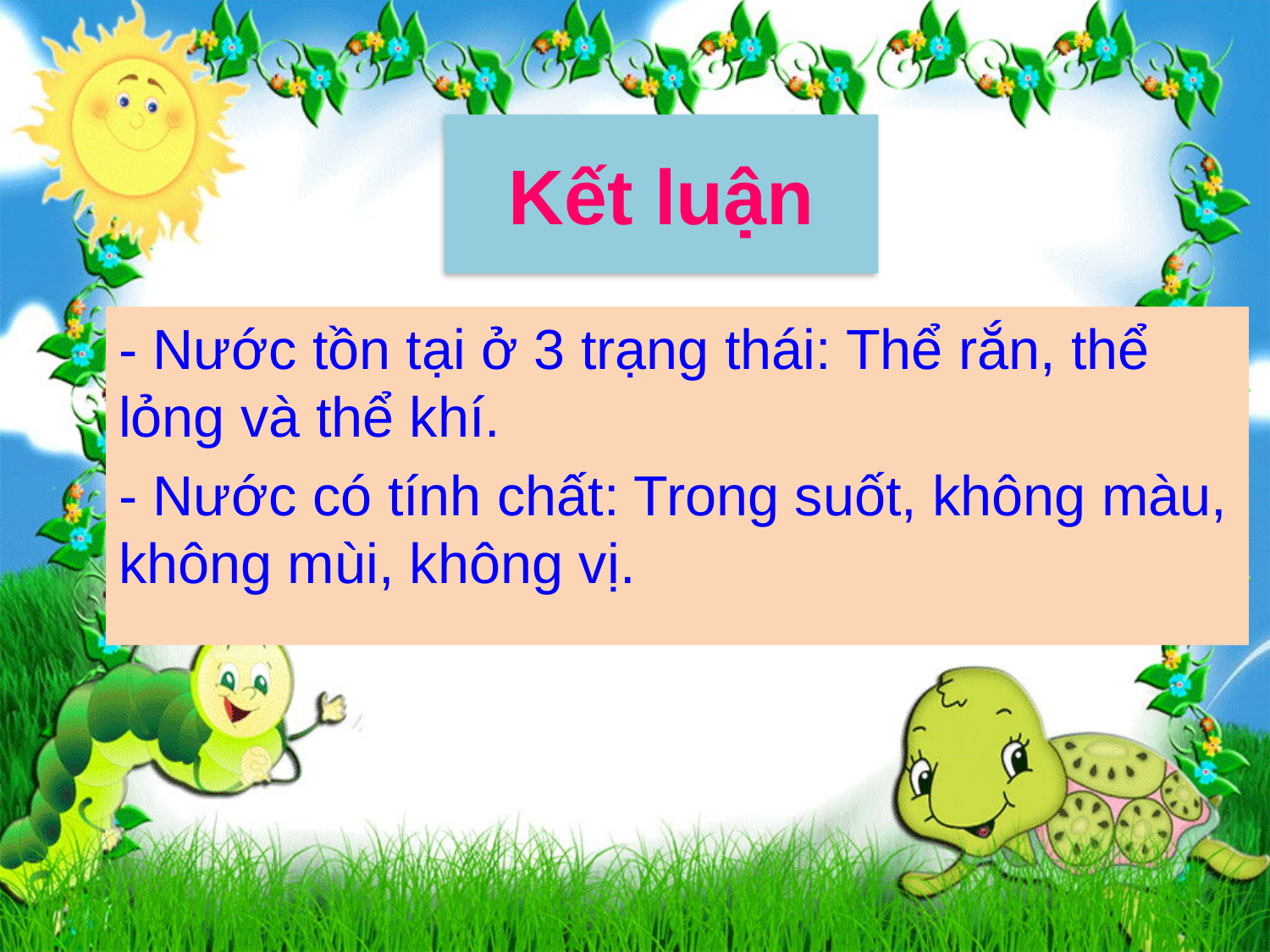

# Kết luận
- Nước tồn tại ở 3 trạng thái: Thể rắn, thể lỏng và thể khí.
- Nước có tính chất: Trong suốt, không màu, không mùi, không vị.